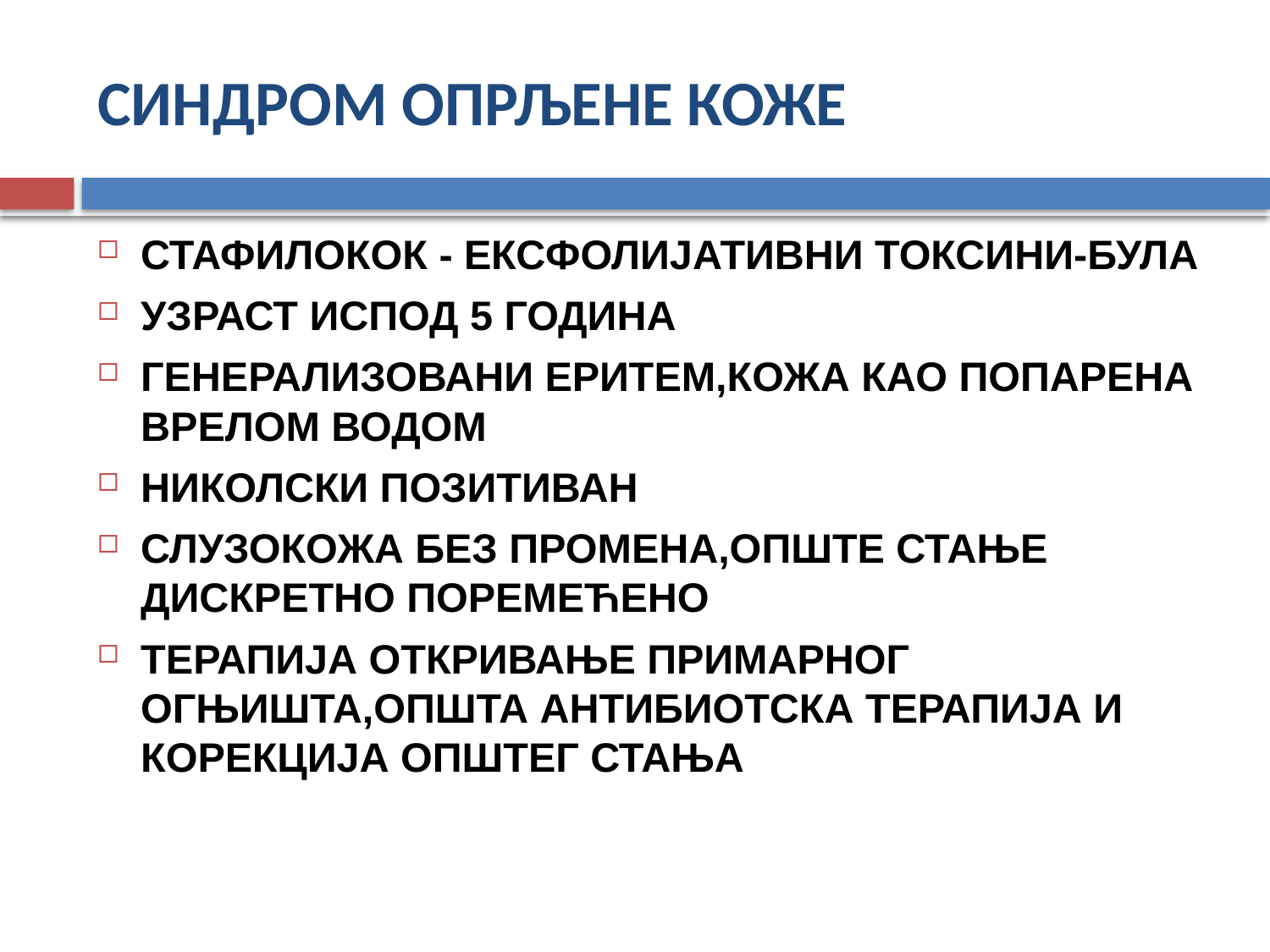

# СИНДРОМ ОПРЉЕНЕ КОЖЕ
СТАФИЛОКОК - ЕКСФОЛИЈАТИВНИ ТОКСИНИ-БУЛА
УЗРАСТ ИСПОД 5 ГОДИНА
ГЕНЕРАЛИЗОВАНИ ЕРИТЕМ,КОЖА КАО ПОПАРЕНА ВРЕЛОМ ВОДОМ
НИКОЛСКИ ПОЗИТИВАН
СЛУЗОКОЖА БЕЗ ПРОМЕНА,ОПШТЕ СТАЊЕ ДИСКРЕТНО ПОРЕМЕЋЕНО
ТЕРАПИЈА ОТКРИВАЊЕ ПРИМАРНОГ ОГЊИШТА,ОПШТА АНТИБИОТСКА ТЕРАПИЈА И КОРЕКЦИЈА ОПШТЕГ СТАЊА